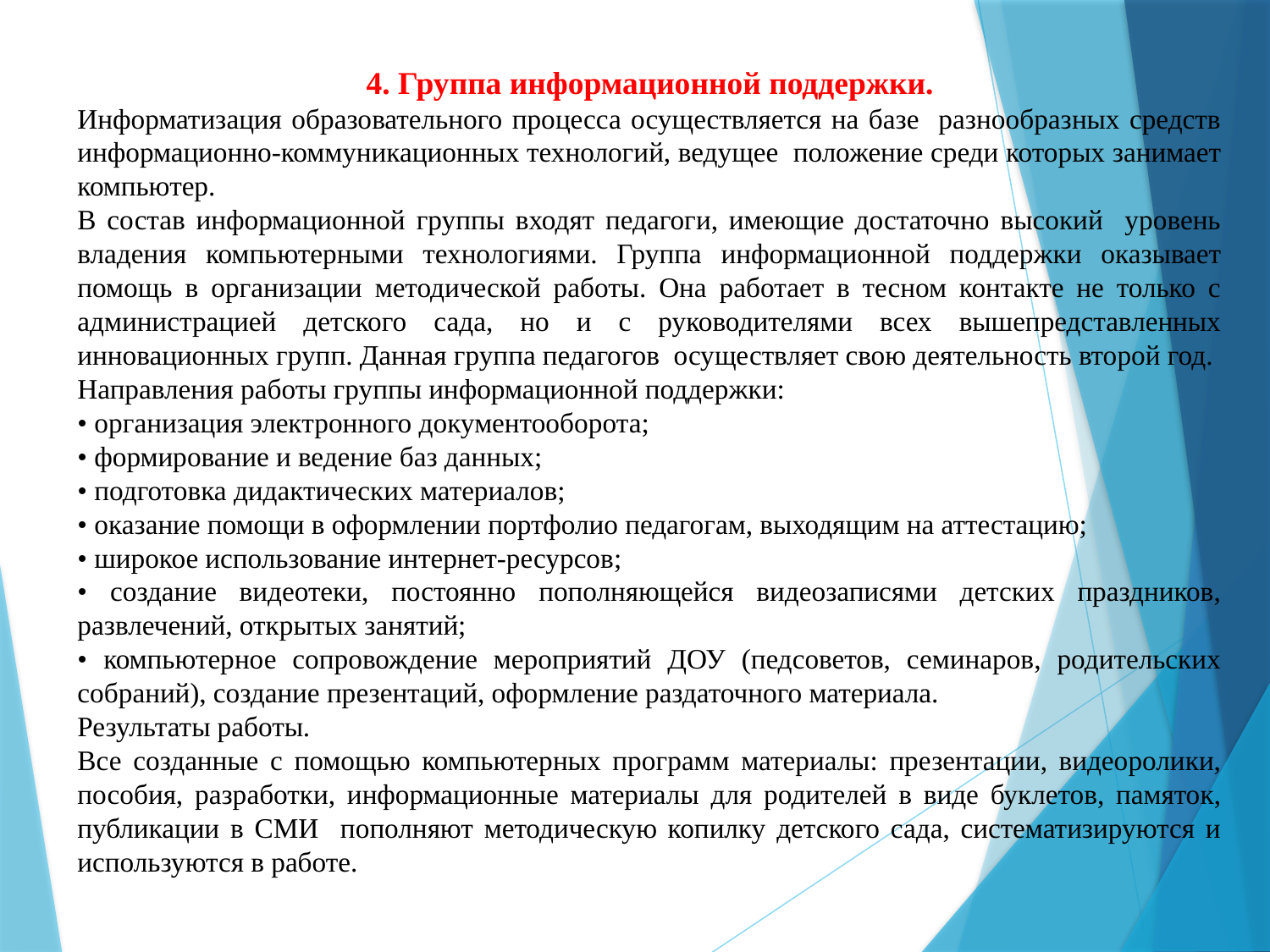

4. Группа информационной поддержки.
Информатизация образовательного процесса осуществляется на базе  разнообразных средств информационно-коммуникационных технологий, ведущее  положение среди которых занимает компьютер.
В состав информационной группы входят педагоги, имеющие достаточно высокий  уровень владения компьютерными технологиями. Группа информационной поддержки оказывает помощь в организации методической работы. Она работает в тесном контакте не только с администрацией детского сада, но и с руководителями всех вышепредставленных инновационных групп. Данная группа педагогов  осуществляет свою деятельность второй год.
Направления работы группы информационной поддержки:
• организация электронного документооборота;
• формирование и ведение баз данных;
• подготовка дидактических материалов;
• оказание помощи в оформлении портфолио педагогам, выходящим на аттестацию;
• широкое использование интернет-ресурсов;
• создание видеотеки, постоянно пополняющейся видеозаписями детских праздников, развлечений, открытых занятий;
• компьютерное сопровождение мероприятий ДОУ (педсоветов, семинаров, родительских собраний), создание презентаций, оформление раздаточного материала.
Результаты работы.
Все созданные с помощью компьютерных программ материалы: презентации, видеоролики, пособия, разработки, информационные материалы для родителей в виде буклетов, памяток, публикации в СМИ  пополняют методическую копилку детского сада, систематизируются и используются в работе.